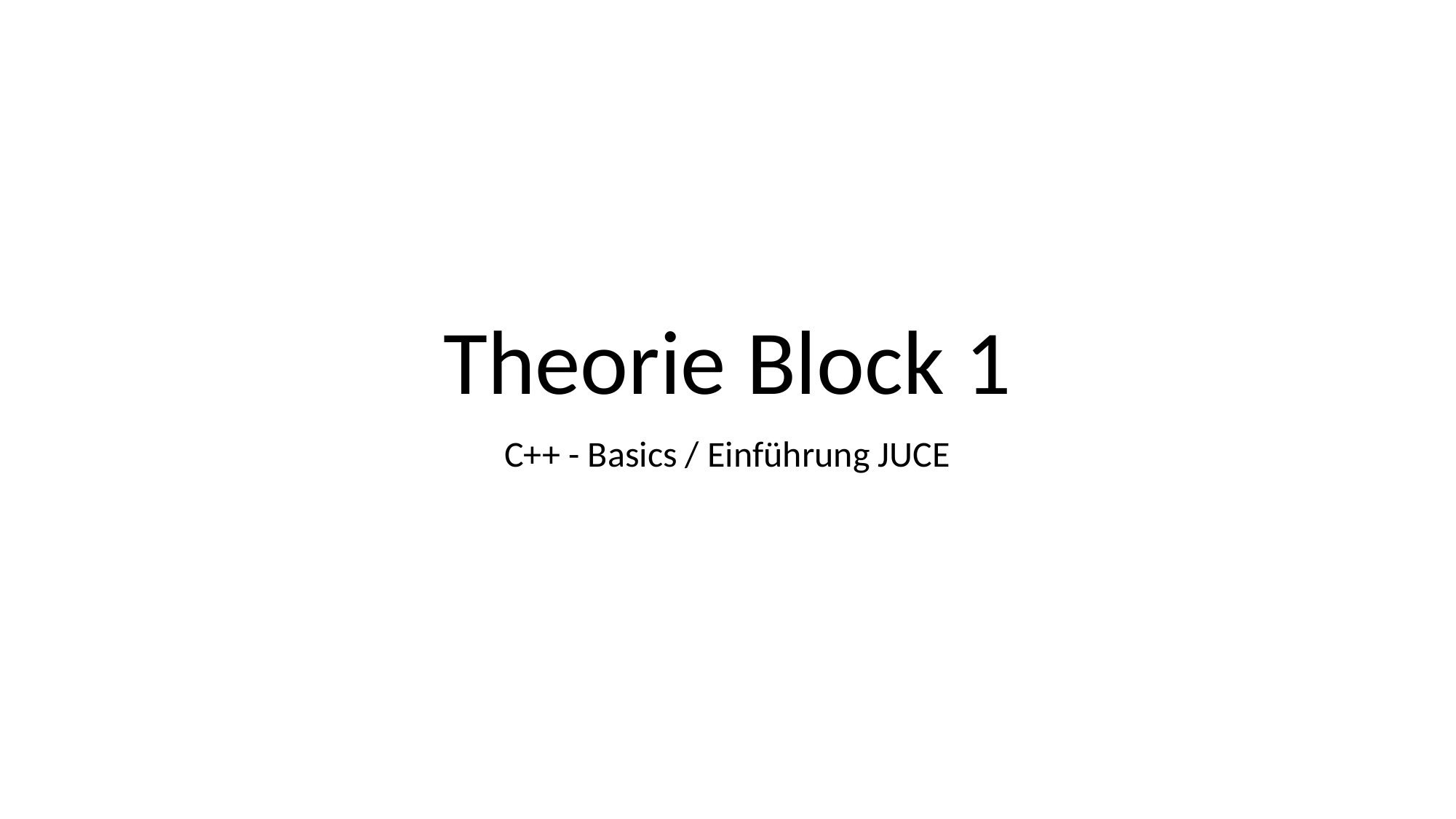

# Theorie Block 1
C++ - Basics / Einführung JUCE